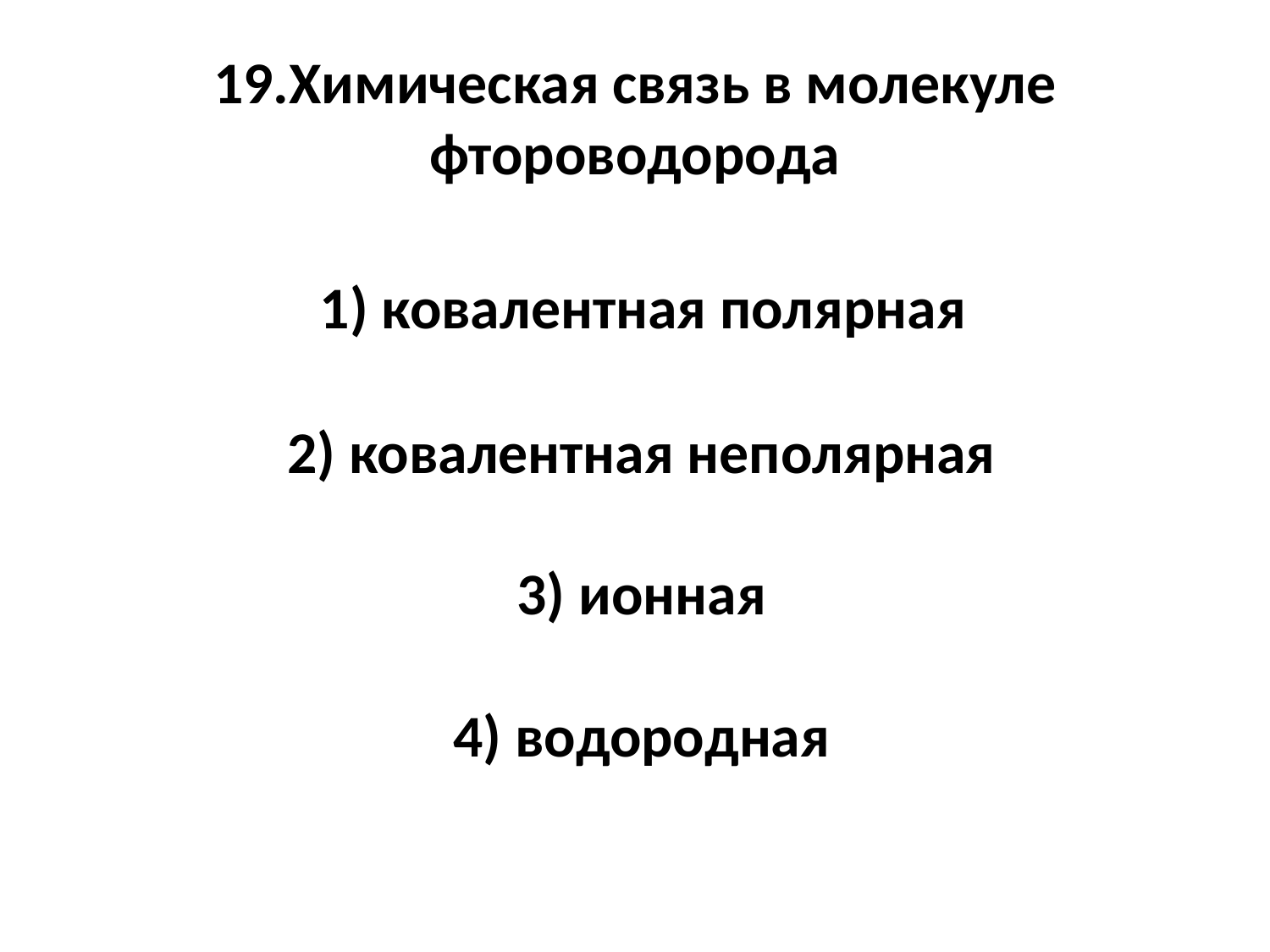

# 19.Химическая связь в молекуле фтороводорода     1) ковалентная полярная     2) ковалентная неполярная     3) ионная     4) водородная